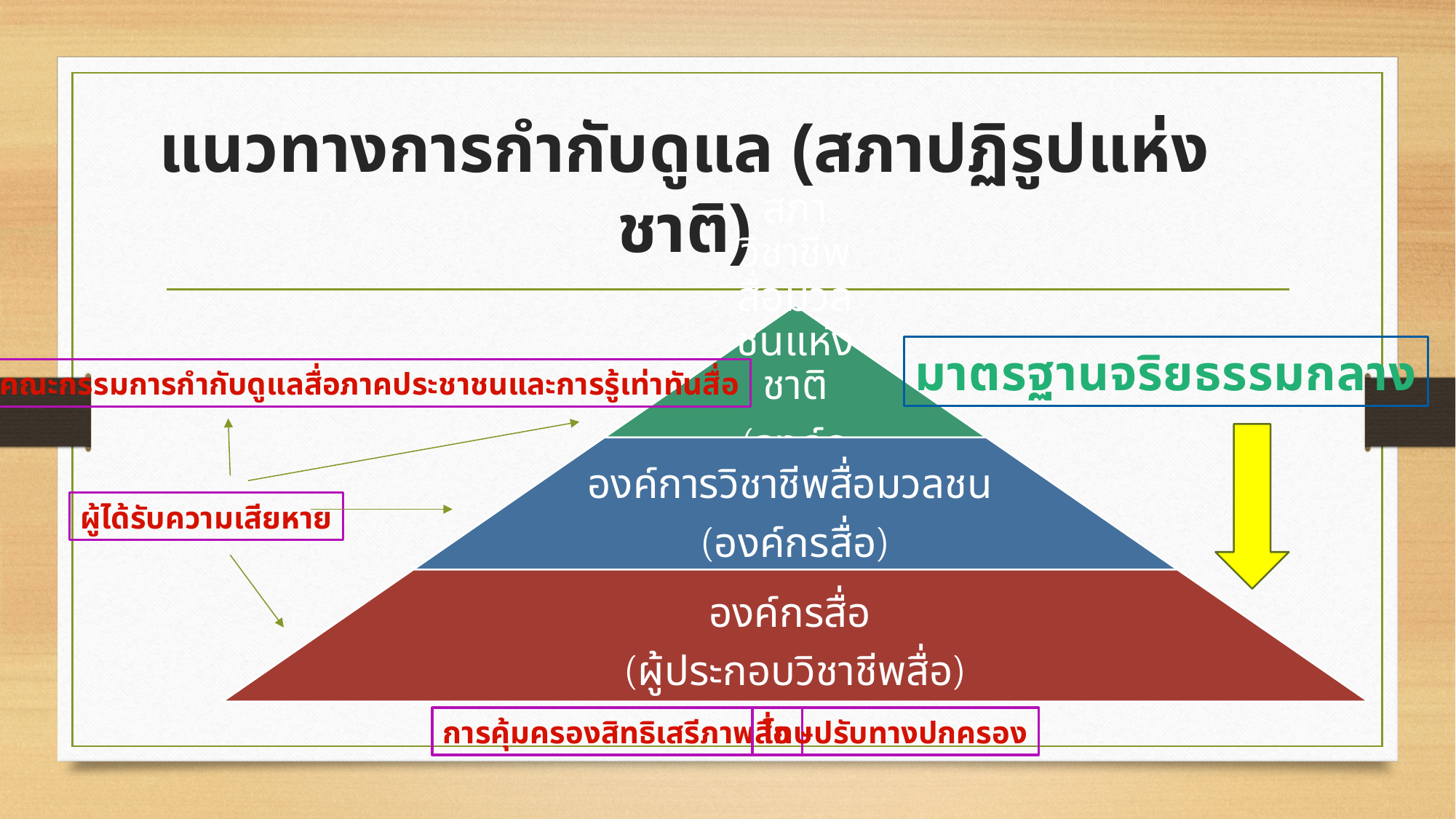

# แนวทางการกำกับดูแล (สภาปฏิรูปแห่งชาติ)
สภาวิชาชีพสื่อมวลชนแห่งชาติ
(องค์การวิชาชีพสื่อ)
องค์การวิชาชีพสื่อมวลชน
(องค์กรสื่อ)
องค์กรสื่อ
(ผู้ประกอบวิชาชีพสื่อ)
มาตรฐานจริยธรรมกลาง
คณะกรรมการกำกับดูแลสื่อภาคประชาชนและการรู้เท่าทันสื่อ

ผู้ได้รับความเสียหาย
การคุ้มครองสิทธิเสรีภาพสื่อ
โทษปรับทางปกครอง